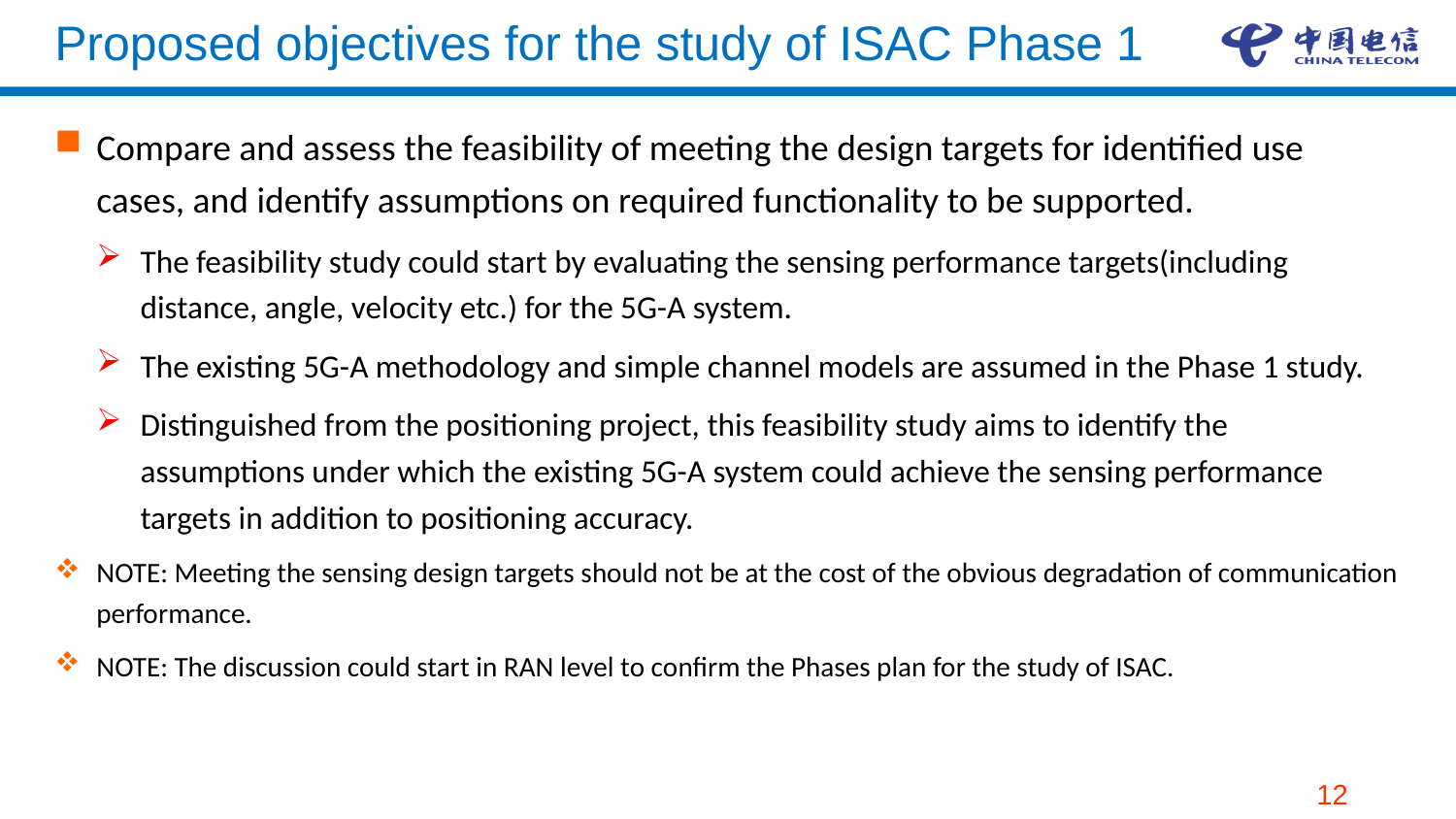

# Proposed objectives for the study of ISAC Phase 1
Compare and assess the feasibility of meeting the design targets for identified use cases, and identify assumptions on required functionality to be supported.
The feasibility study could start by evaluating the sensing performance targets(including distance, angle, velocity etc.) for the 5G-A system.
The existing 5G-A methodology and simple channel models are assumed in the Phase 1 study.
Distinguished from the positioning project, this feasibility study aims to identify the assumptions under which the existing 5G-A system could achieve the sensing performance targets in addition to positioning accuracy.
NOTE: Meeting the sensing design targets should not be at the cost of the obvious degradation of communication performance.
NOTE: The discussion could start in RAN level to confirm the Phases plan for the study of ISAC.
12